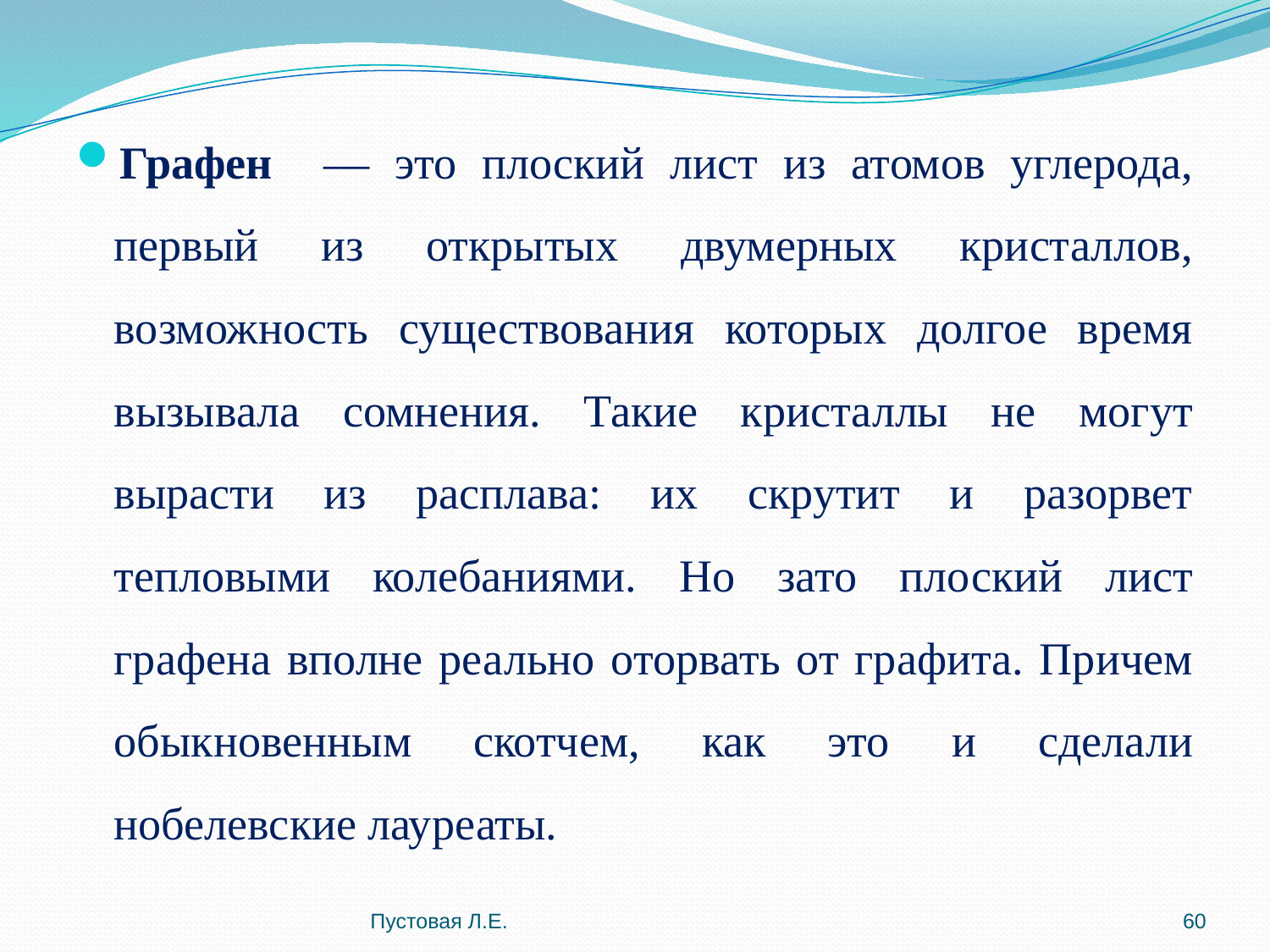

Графен  — это плоский лист из атомов углерода, первый из открытых двумерных кристаллов, возможность существования которых долгое время вызывала сомнения. Такие кристаллы не могут вырасти из расплава: их скрутит и разорвет тепловыми колебаниями. Но зато плоский лист графена вполне реально оторвать от графита. Причем обыкновенным скотчем, как это и сделали нобелевские лауреаты.
Пустовая Л.Е.
60